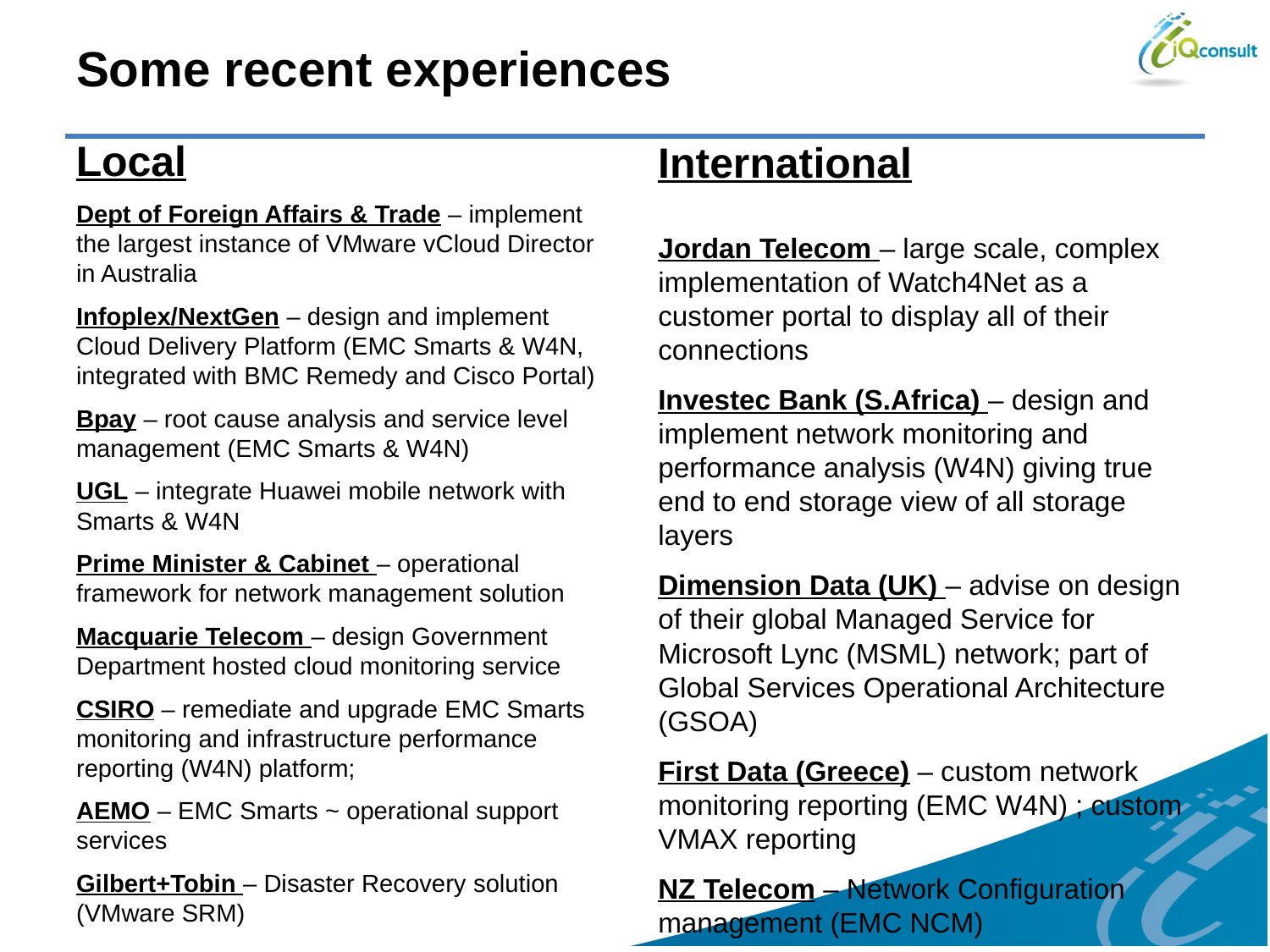

# Some recent experiences
Local
International
Dept of Foreign Affairs & Trade – implement the largest instance of VMware vCloud Director in Australia
Infoplex/NextGen – design and implement Cloud Delivery Platform (EMC Smarts & W4N, integrated with BMC Remedy and Cisco Portal)
Bpay – root cause analysis and service level management (EMC Smarts & W4N)
UGL – integrate Huawei mobile network with Smarts & W4N
Prime Minister & Cabinet – operational framework for network management solution
Macquarie Telecom – design Government Department hosted cloud monitoring service
CSIRO – remediate and upgrade EMC Smarts monitoring and infrastructure performance reporting (W4N) platform;
AEMO – EMC Smarts ~ operational support services
Gilbert+Tobin – Disaster Recovery solution (VMware SRM)

Jordan Telecom – large scale, complex implementation of Watch4Net as a customer portal to display all of their connections
Investec Bank (S.Africa) – design and implement network monitoring and performance analysis (W4N) giving true end to end storage view of all storage layers
Dimension Data (UK) – advise on design of their global Managed Service for Microsoft Lync (MSML) network; part of Global Services Operational Architecture (GSOA)
First Data (Greece) – custom network monitoring reporting (EMC W4N) ; custom VMAX reporting
NZ Telecom – Network Configuration management (EMC NCM)